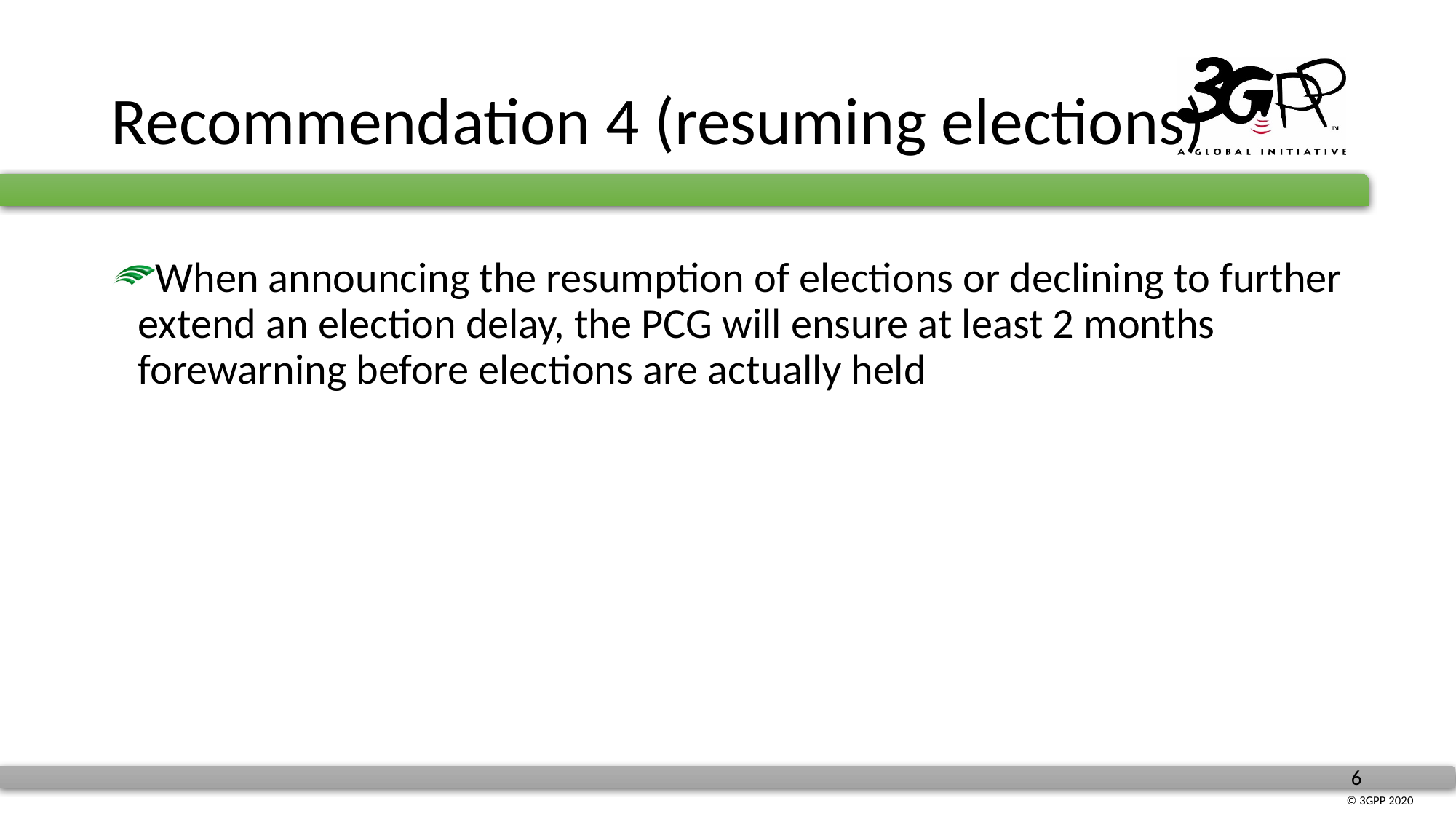

# Recommendation 4 (resuming elections)
When announcing the resumption of elections or declining to further extend an election delay, the PCG will ensure at least 2 months forewarning before elections are actually held